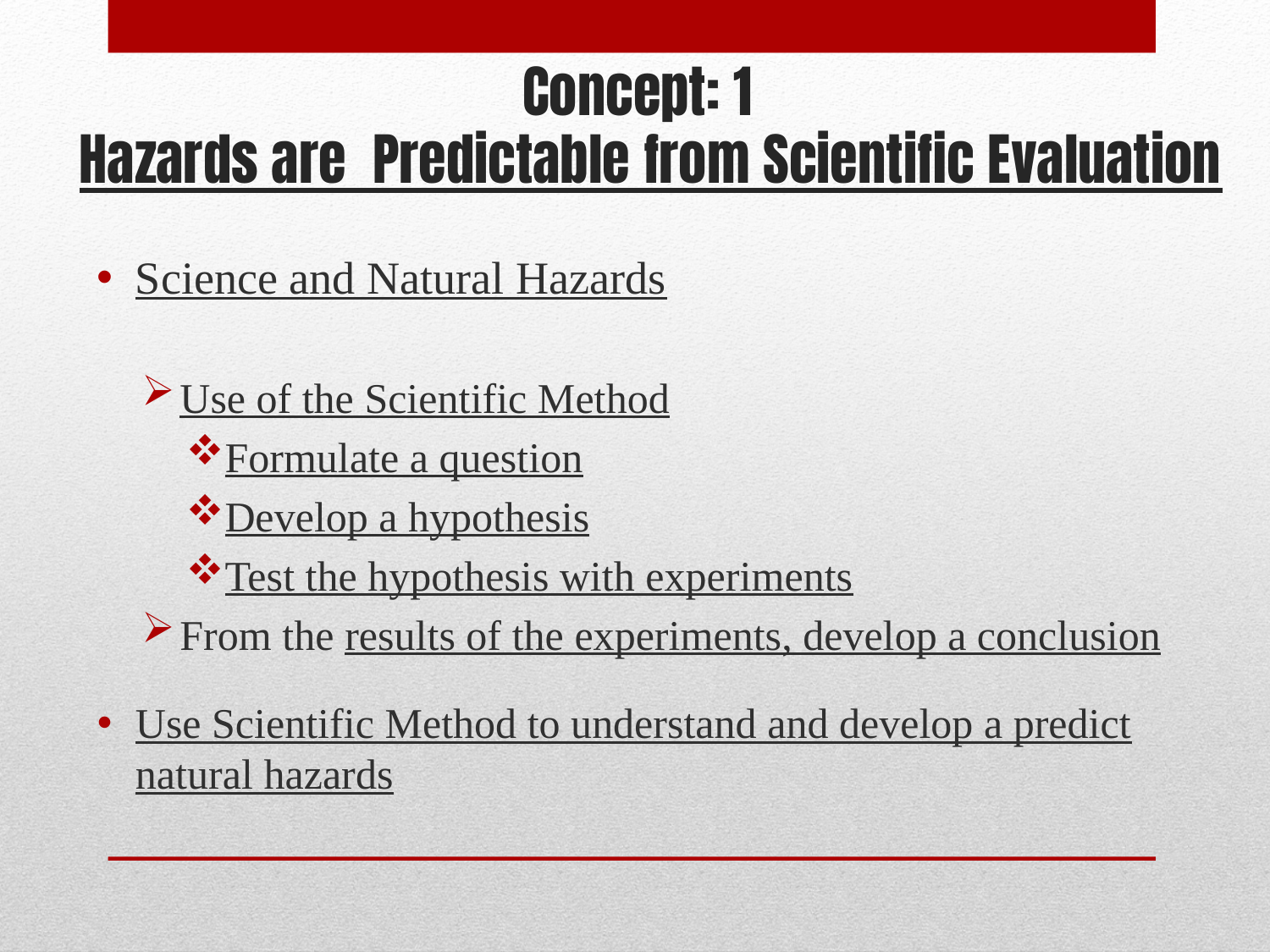

Concept: 1
Hazards are  Predictable from Scientific Evaluation
Science and Natural Hazards

Use of the Scientific Method
Formulate a question
Develop a hypothesis
Test the hypothesis with experiments
From the results of the experiments, develop a conclusion

Use Scientific Method to understand and develop a predict natural hazards